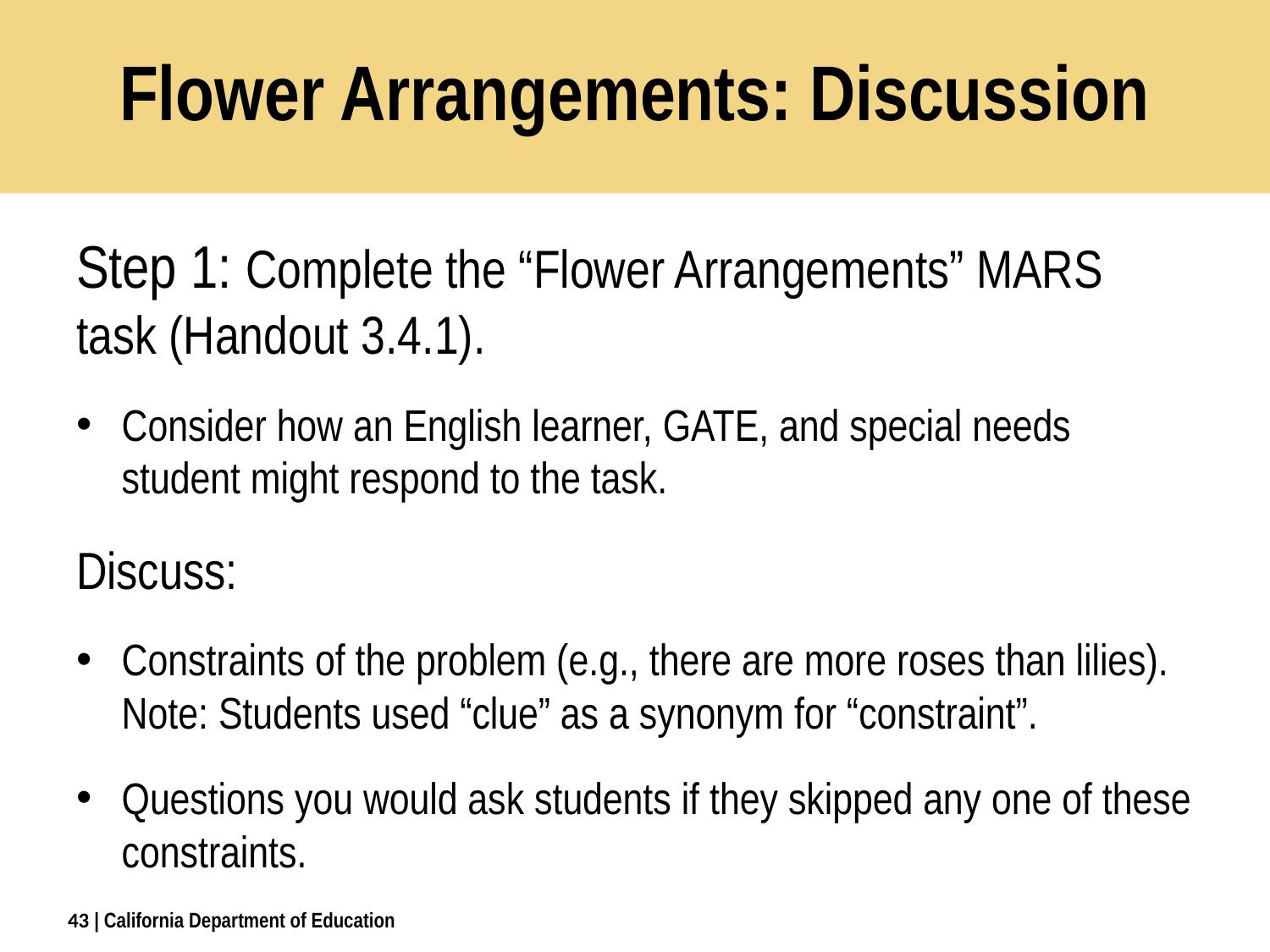

# Flower Arrangements: Discussion
Step 1: Complete the “Flower Arrangements” MARS task (Handout 3.4.1).
Consider how an English learner, GATE, and special needs student might respond to the task.
Discuss:
Constraints of the problem (e.g., there are more roses than lilies). Note: Students used “clue” as a synonym for “constraint”.
Questions you would ask students if they skipped any one of these constraints.

43
| California Department of Education